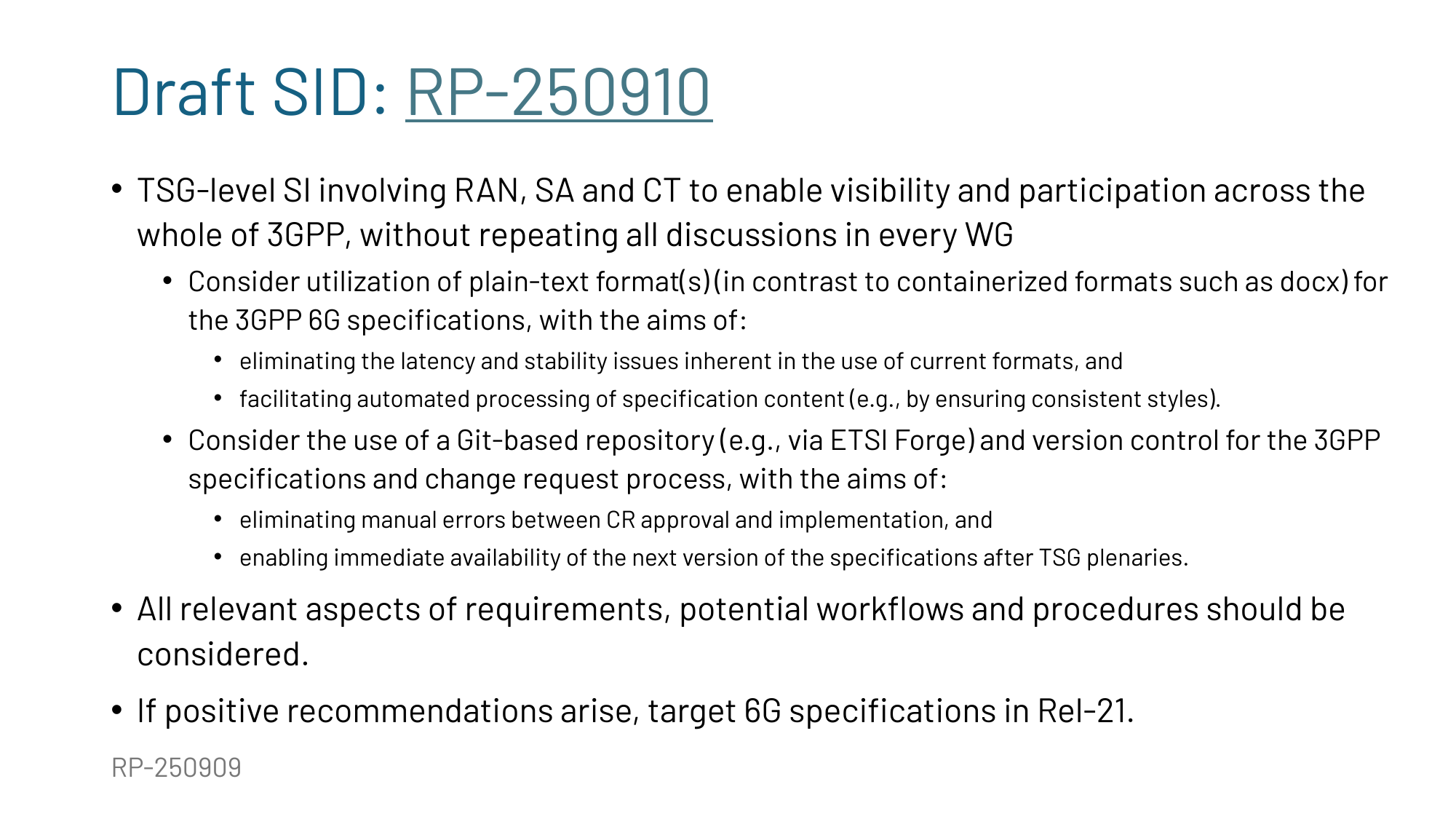

# Draft SID: RP-250910
TSG-level SI involving RAN, SA and CT to enable visibility and participation across the whole of 3GPP, without repeating all discussions in every WG
Consider utilization of plain-text format(s) (in contrast to containerized formats such as docx) for the 3GPP 6G specifications, with the aims of:
eliminating the latency and stability issues inherent in the use of current formats, and
facilitating automated processing of specification content (e.g., by ensuring consistent styles).
Consider the use of a Git-based repository (e.g., via ETSI Forge) and version control for the 3GPP specifications and change request process, with the aims of:
eliminating manual errors between CR approval and implementation, and
enabling immediate availability of the next version of the specifications after TSG plenaries.
All relevant aspects of requirements, potential workflows and procedures should be considered.
If positive recommendations arise, target 6G specifications in Rel-21.

RP-250909